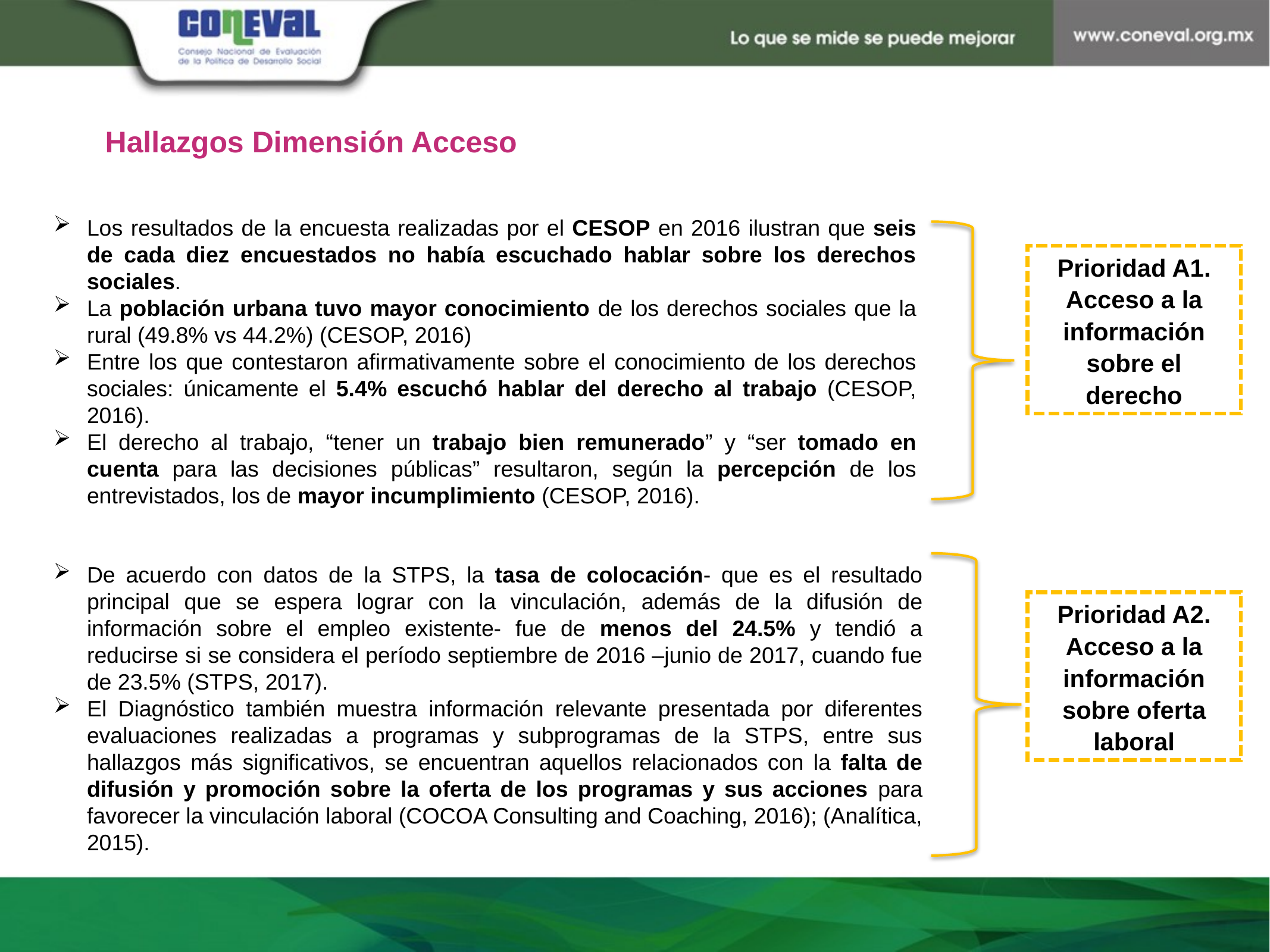

Hallazgos Dimensión Acceso
Los resultados de la encuesta realizadas por el CESOP en 2016 ilustran que seis de cada diez encuestados no había escuchado hablar sobre los derechos sociales.
La población urbana tuvo mayor conocimiento de los derechos sociales que la rural (49.8% vs 44.2%) (CESOP, 2016)
Entre los que contestaron afirmativamente sobre el conocimiento de los derechos sociales: únicamente el 5.4% escuchó hablar del derecho al trabajo (CESOP, 2016).
El derecho al trabajo, “tener un trabajo bien remunerado” y “ser tomado en cuenta para las decisiones públicas” resultaron, según la percepción de los entrevistados, los de mayor incumplimiento (CESOP, 2016).

Prioridad A1. Acceso a la información sobre el derecho

De acuerdo con datos de la STPS, la tasa de colocación- que es el resultado principal que se espera lograr con la vinculación, además de la difusión de información sobre el empleo existente- fue de menos del 24.5% y tendió a reducirse si se considera el período septiembre de 2016 –junio de 2017, cuando fue de 23.5% (STPS, 2017).
El Diagnóstico también muestra información relevante presentada por diferentes evaluaciones realizadas a programas y subprogramas de la STPS, entre sus hallazgos más significativos, se encuentran aquellos relacionados con la falta de difusión y promoción sobre la oferta de los programas y sus acciones para favorecer la vinculación laboral (COCOA Consulting and Coaching, 2016); (Analítica, 2015).
Prioridad A2. Acceso a la información sobre oferta laboral